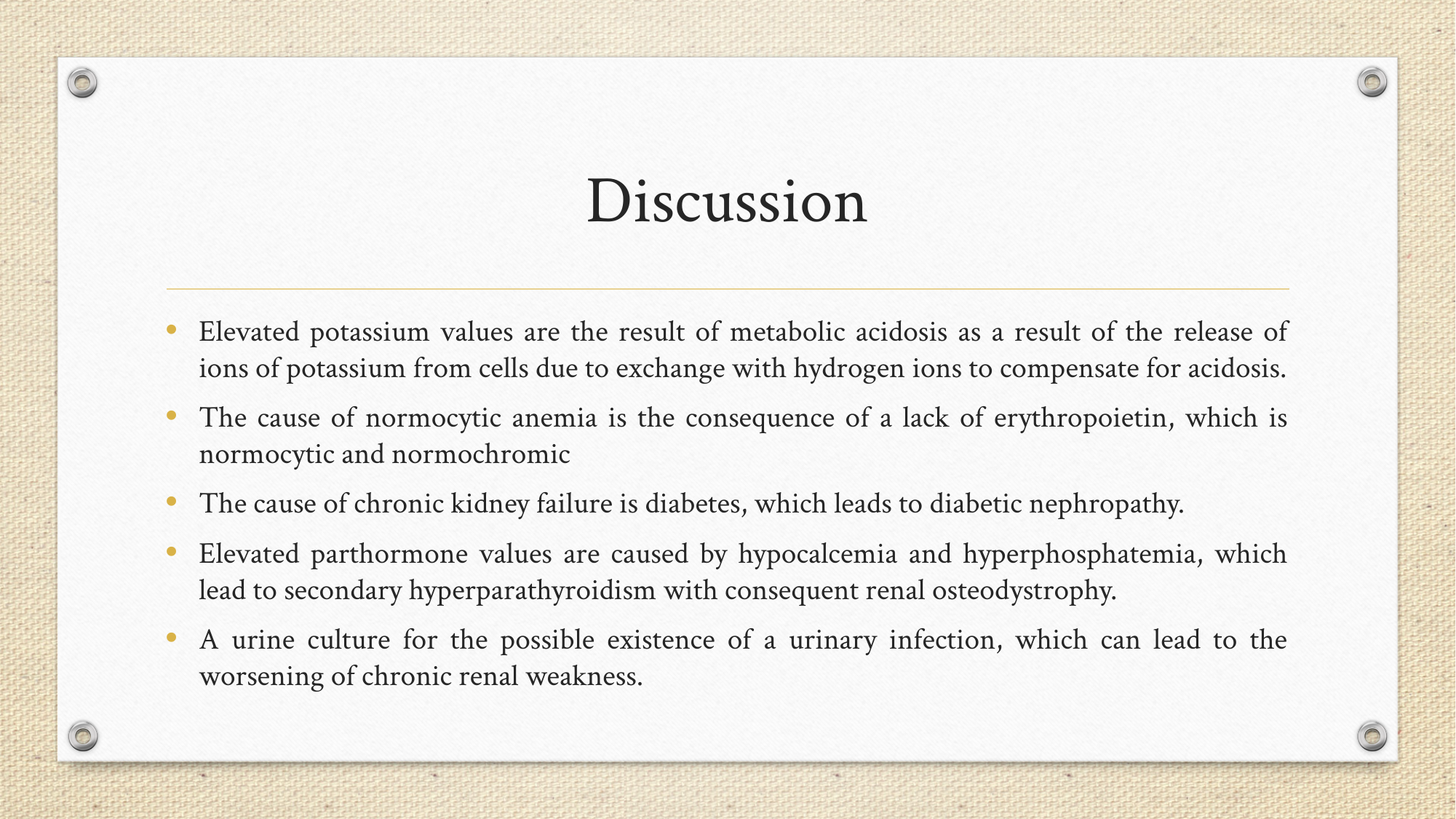

# Discussion
Elevated potassium values are the result of metabolic acidosis as a result of the release of ions of potassium from cells due to exchange with hydrogen ions to compensate for acidosis.
The cause of normocytic anemia is the consequence of a lack of erythropoietin, which is normocytic and normochromic
The cause of chronic kidney failure is diabetes, which leads to diabetic nephropathy.
Elevated parthormone values are caused by hypocalcemia and hyperphosphatemia, which lead to secondary hyperparathyroidism with consequent renal osteodystrophy.
A urine culture for the possible existence of a urinary infection, which can lead to the worsening of chronic renal weakness.